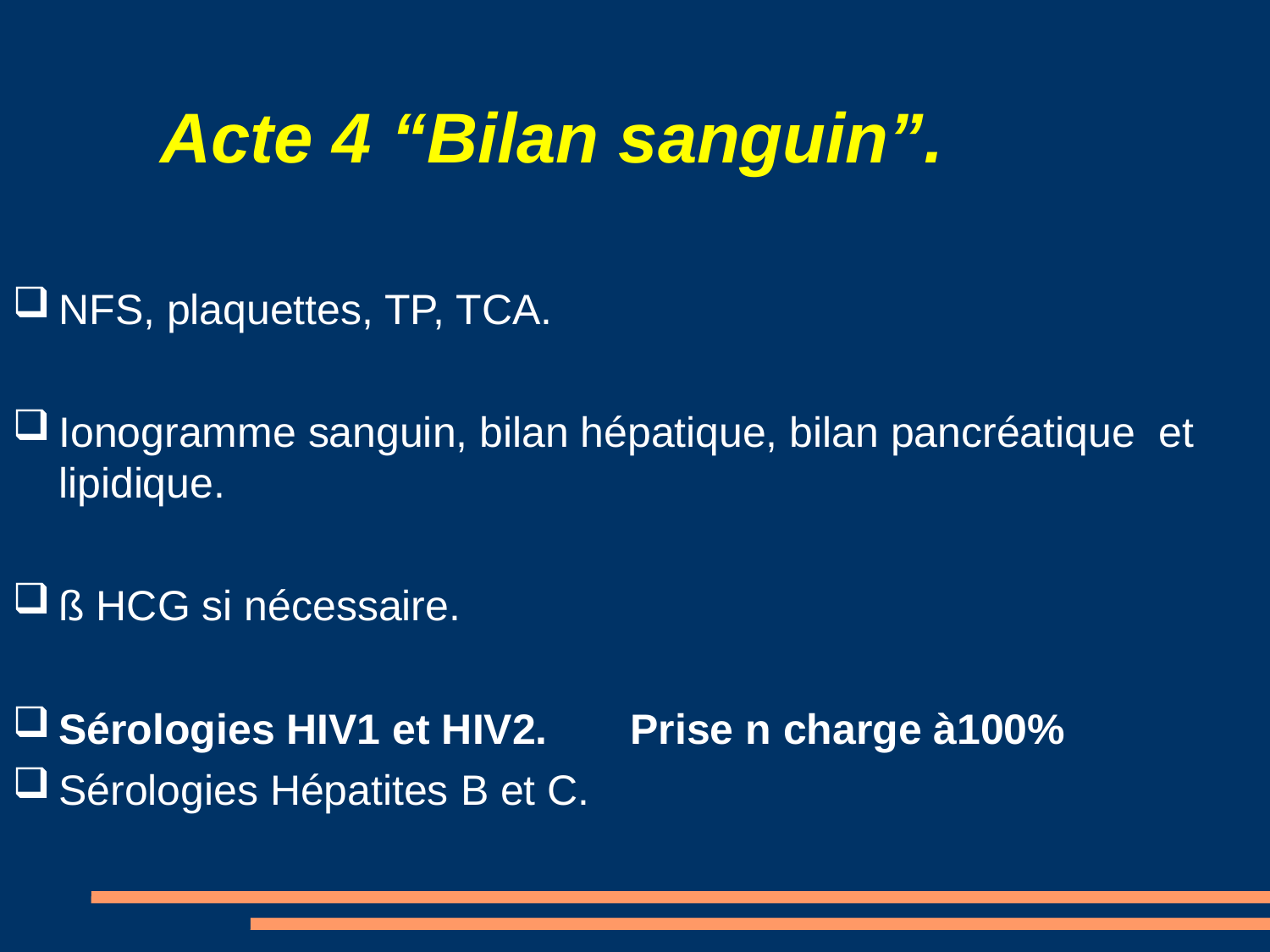

# Acte 4 “Bilan sanguin”.
NFS, plaquettes, TP, TCA.

Ionogramme sanguin, bilan hépatique, bilan pancréatique  et lipidique.

ß HCG si nécessaire.

Sérologies HIV1 et HIV2.       Prise n charge à100%
Sérologies Hépatites B et C.